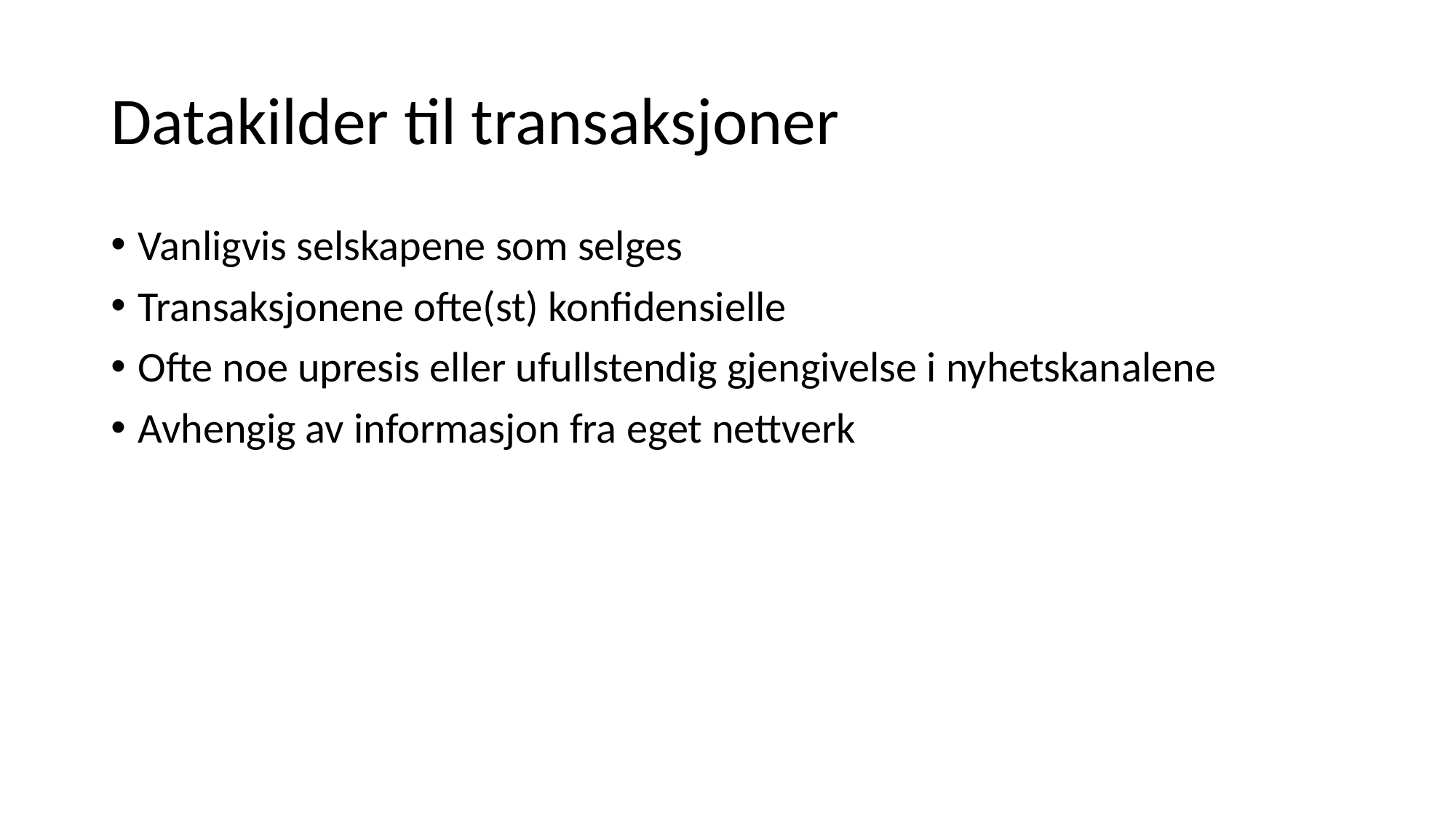

# Datakilder til transaksjoner
Vanligvis selskapene som selges
Transaksjonene ofte(st) konfidensielle
Ofte noe upresis eller ufullstendig gjengivelse i nyhetskanalene
Avhengig av informasjon fra eget nettverk